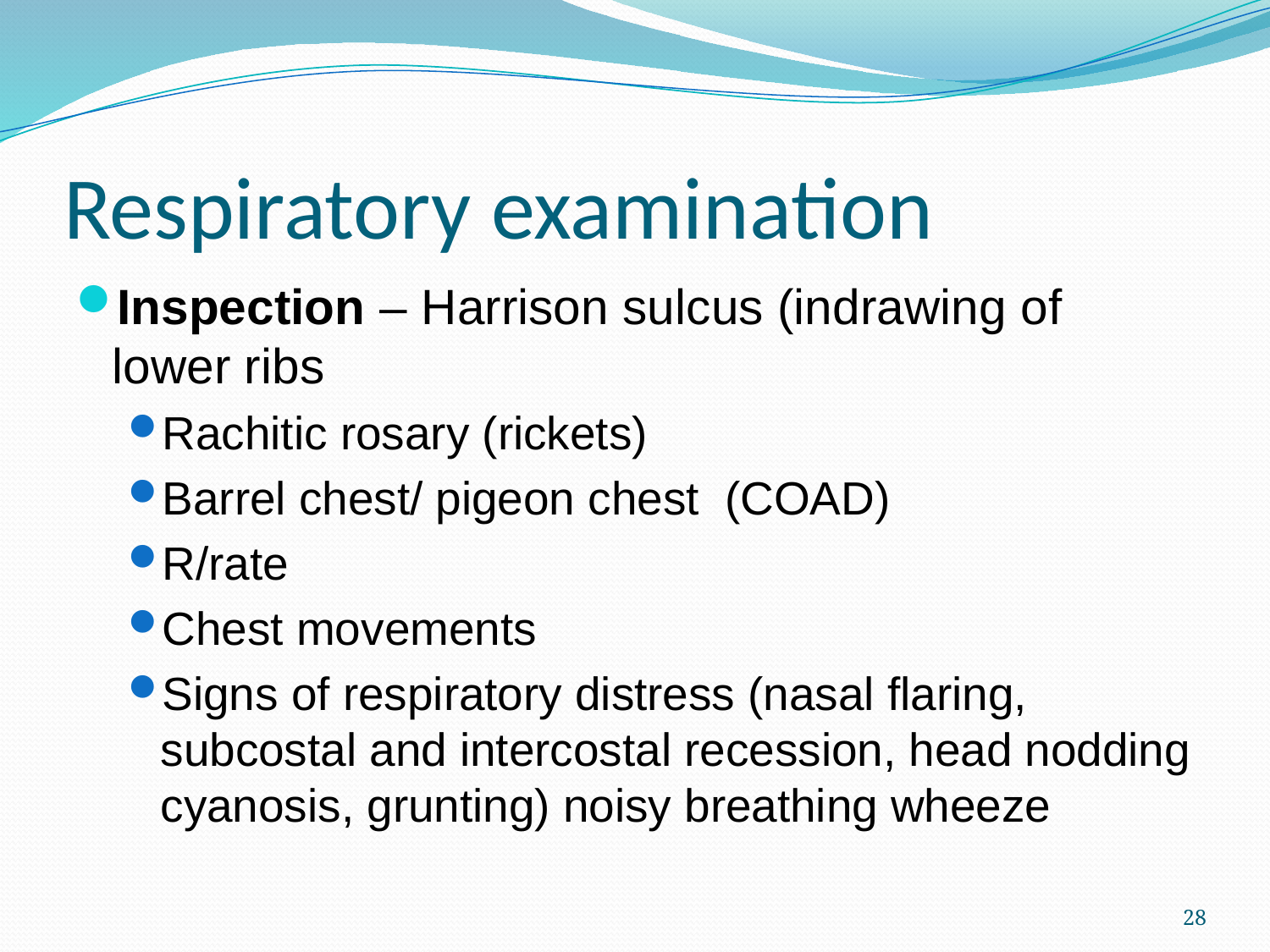

# Respiratory examination
Inspection – Harrison sulcus (indrawing of lower ribs
Rachitic rosary (rickets)
Barrel chest/ pigeon chest  (COAD)
R/rate
Chest movements
Signs of respiratory distress (nasal flaring, subcostal and intercostal recession, head nodding cyanosis, grunting) noisy breathing wheeze

28